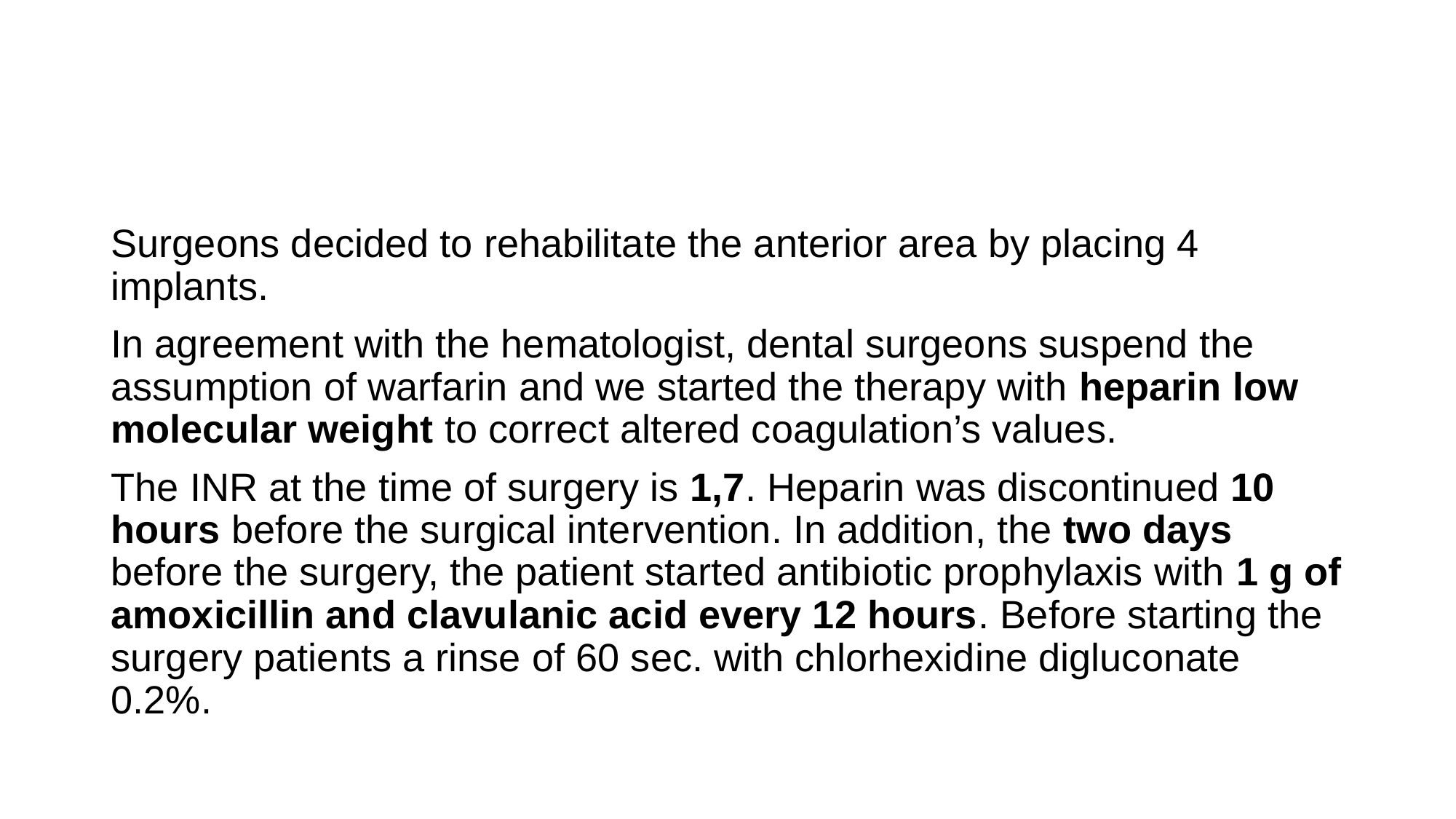

#
Surgeons decided to rehabilitate the anterior area by placing 4 implants.
In agreement with the hematologist, dental surgeons suspend the assumption of warfarin and we started the therapy with heparin low molecular weight to correct altered coagulation’s values.
The INR at the time of surgery is 1,7. Heparin was discontinued 10 hours before the surgical intervention. In addition, the two days before the surgery, the patient started antibiotic prophylaxis with 1 g of amoxicillin and clavulanic acid every 12 hours. Before starting the surgery patients a rinse of 60 sec. with chlorhexidine digluconate 0.2%.